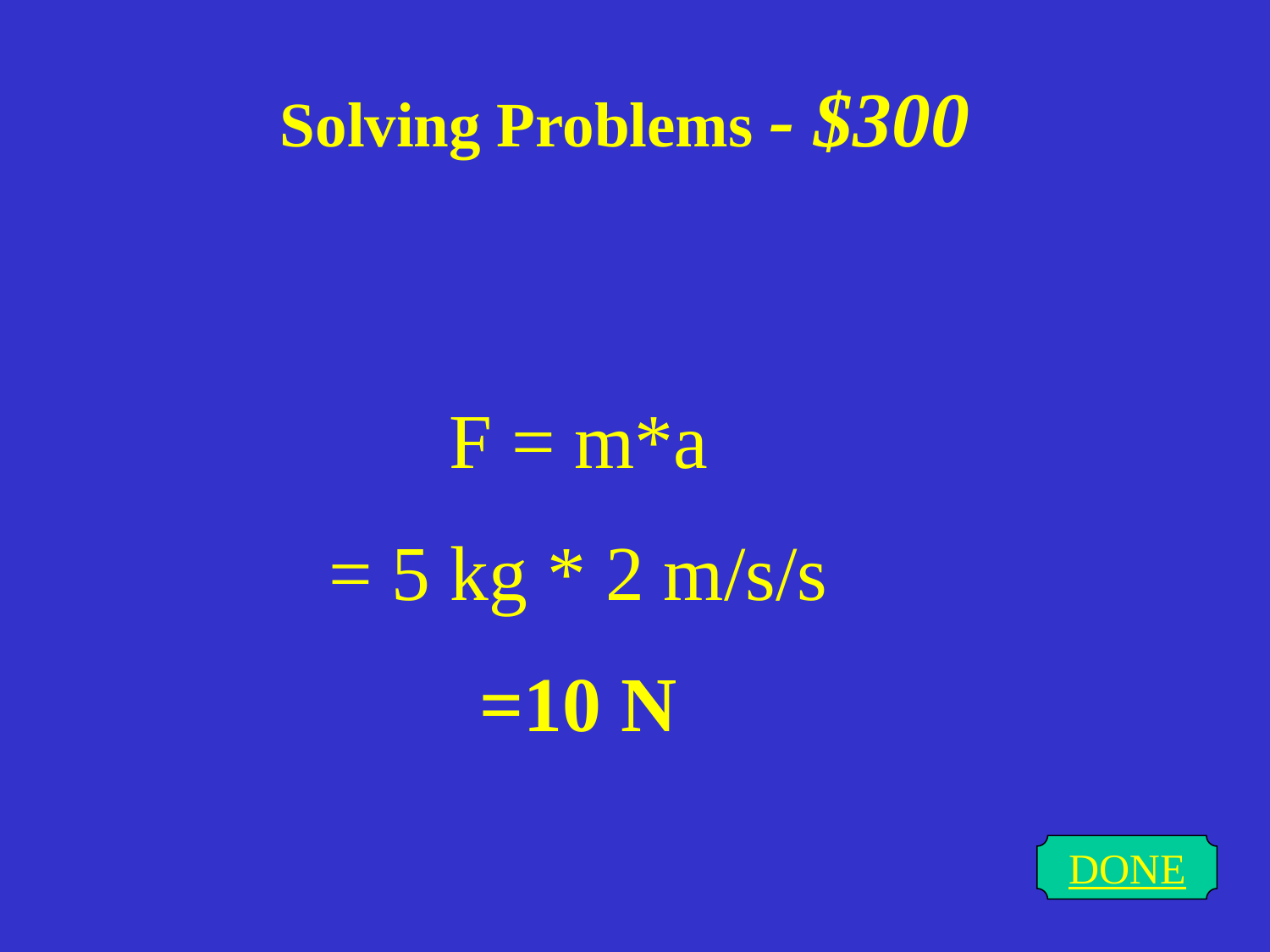

# Solving Problems - $300
F = m*a
= 5 kg * 2 m/s/s
=10 N

DONE